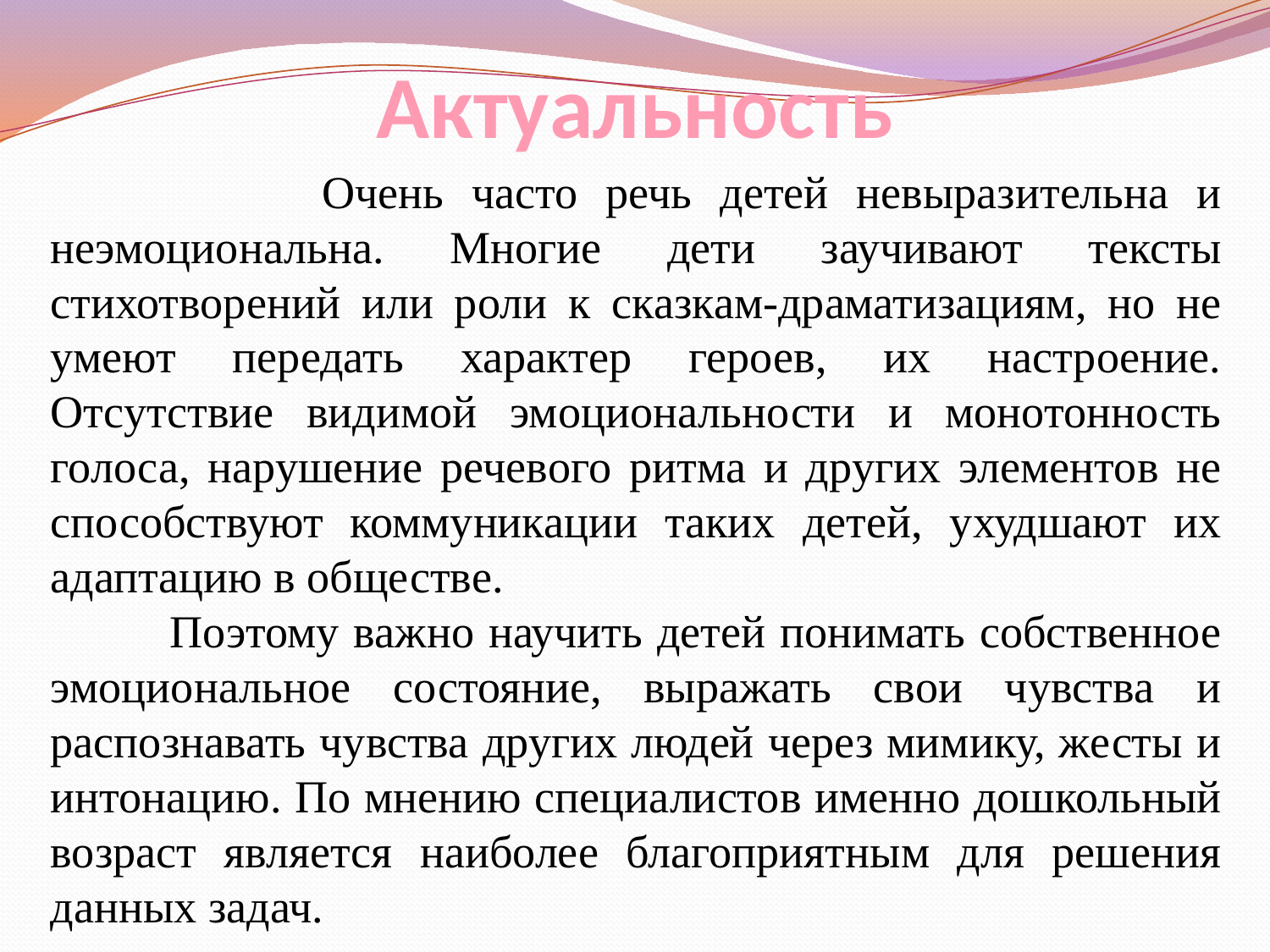

# Актуальность
           Очень часто речь детей невыразительна и неэмоциональна. Многие дети заучивают тексты стихотворений или роли к сказкам-драматизациям, но не умеют передать характер героев, их настроение. Отсутствие видимой эмоциональности и монотонность голоса, нарушение речевого ритма и других элементов не способствуют коммуникации таких детей, ухудшают их адаптацию в обществе.
           Поэтому важно научить детей понимать собственное эмоциональное состояние, выражать свои чувства и распознавать чувства других людей через мимику, жесты и интонацию. По мнению специалистов именно дошкольный возраст является наиболее благоприятным для решения данных задач.